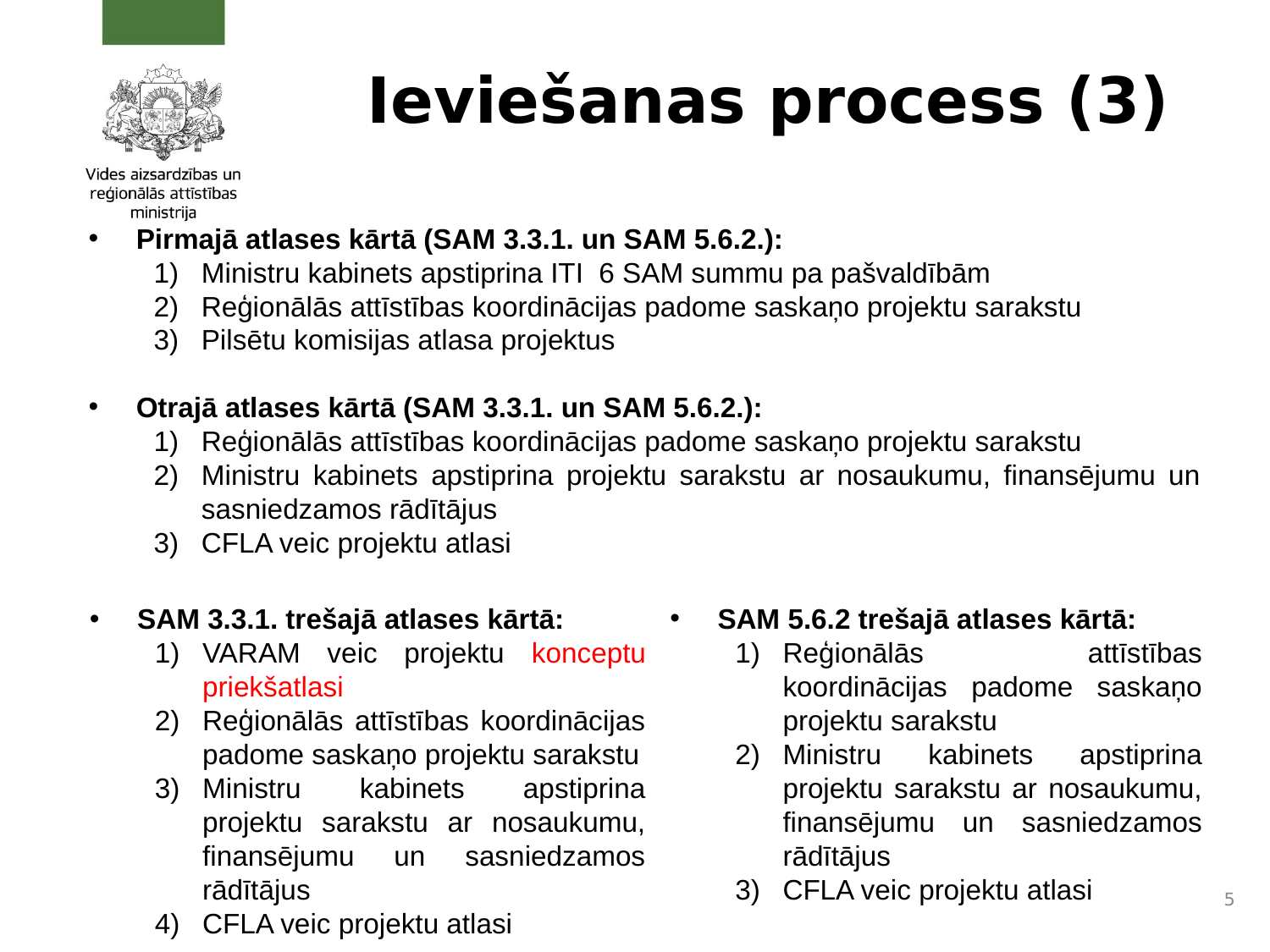

Pirmajā atlases kārtā (SAM 3.3.1. un SAM 5.6.2.):
Ministru kabinets apstiprina ITI  6 SAM summu pa pašvaldībām
Reģionālās attīstības koordinācijas padome saskaņo projektu sarakstu
Pilsētu komisijas atlasa projektus

Otrajā atlases kārtā (SAM 3.3.1. un SAM 5.6.2.):
Reģionālās attīstības koordinācijas padome saskaņo projektu sarakstu
Ministru kabinets apstiprina projektu sarakstu ar nosaukumu, finansējumu un sasniedzamos rādītājus
CFLA veic projektu atlasi

# Ieviešanas process (3)
SAM 5.6.2 trešajā atlases kārtā:
Reģionālās attīstības koordinācijas padome saskaņo projektu sarakstu
Ministru kabinets apstiprina projektu sarakstu ar nosaukumu, finansējumu un sasniedzamos rādītājus
CFLA veic projektu atlasi

SAM 3.3.1. trešajā atlases kārtā:
VARAM veic projektu konceptu priekšatlasi
Reģionālās attīstības koordinācijas padome saskaņo projektu sarakstu
Ministru kabinets apstiprina projektu sarakstu ar nosaukumu, finansējumu un sasniedzamos rādītājus
CFLA veic projektu atlasi

5